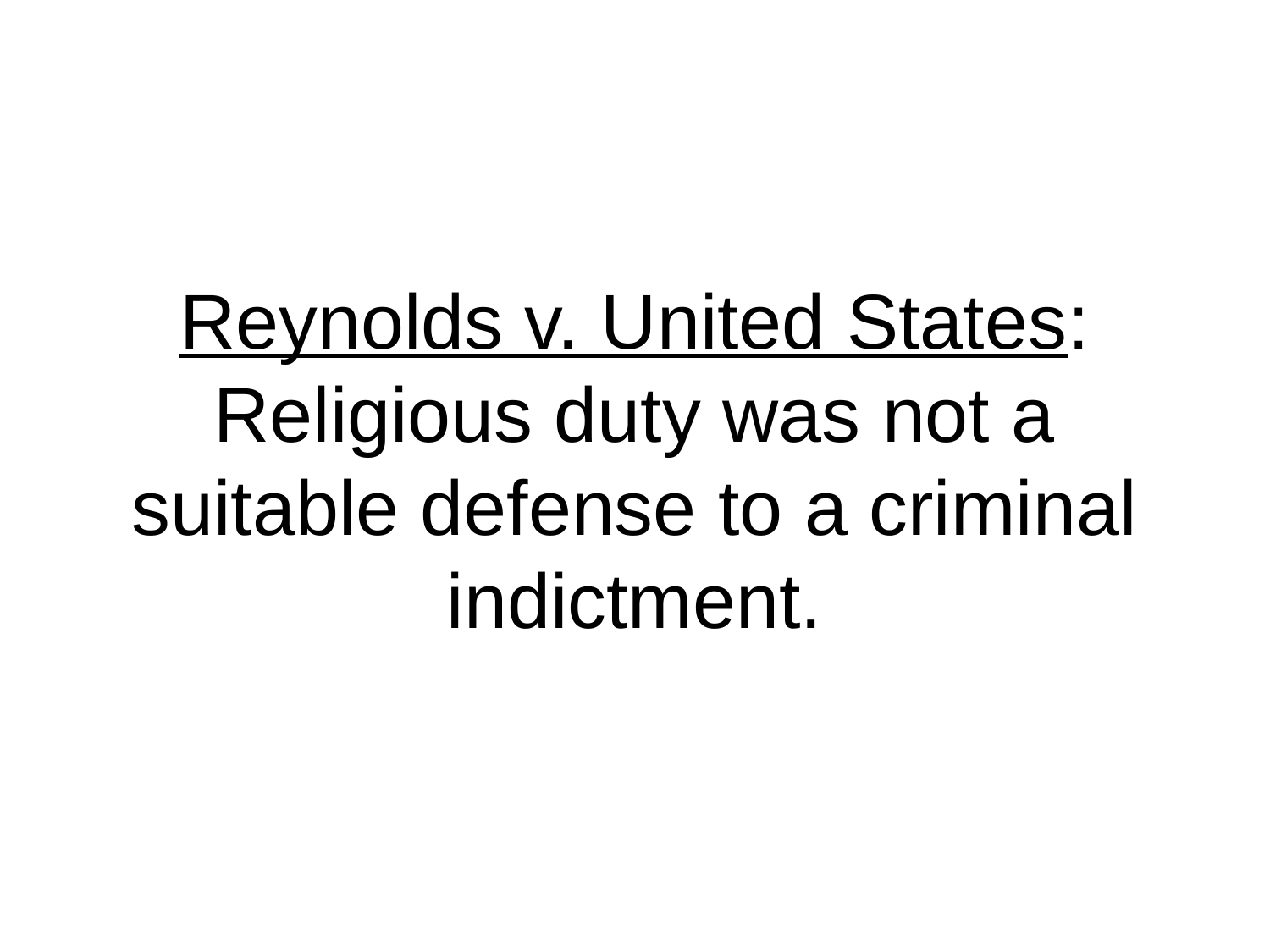

# Reynolds v. United States: Religious duty was not a suitable defense to a criminal indictment.